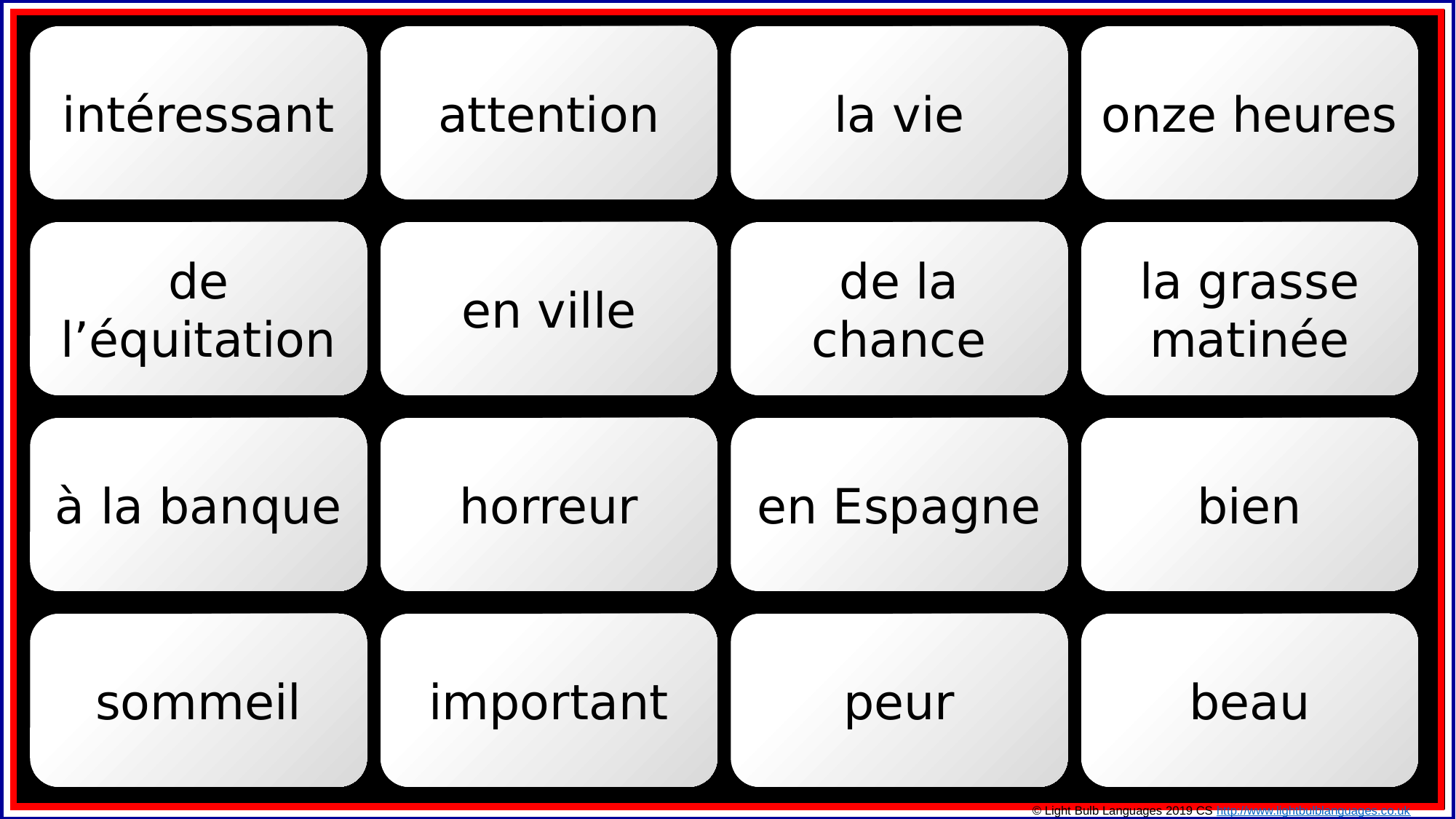

intéressant
attention
la vie
onze heures
de l’équitation
en ville
de la chance
la grasse matinée
à la banque
horreur
en Espagne
bien
sommeil
important
peur
beau
© Light Bulb Languages 2019 CS http://www.lightbulblanguages.co.uk